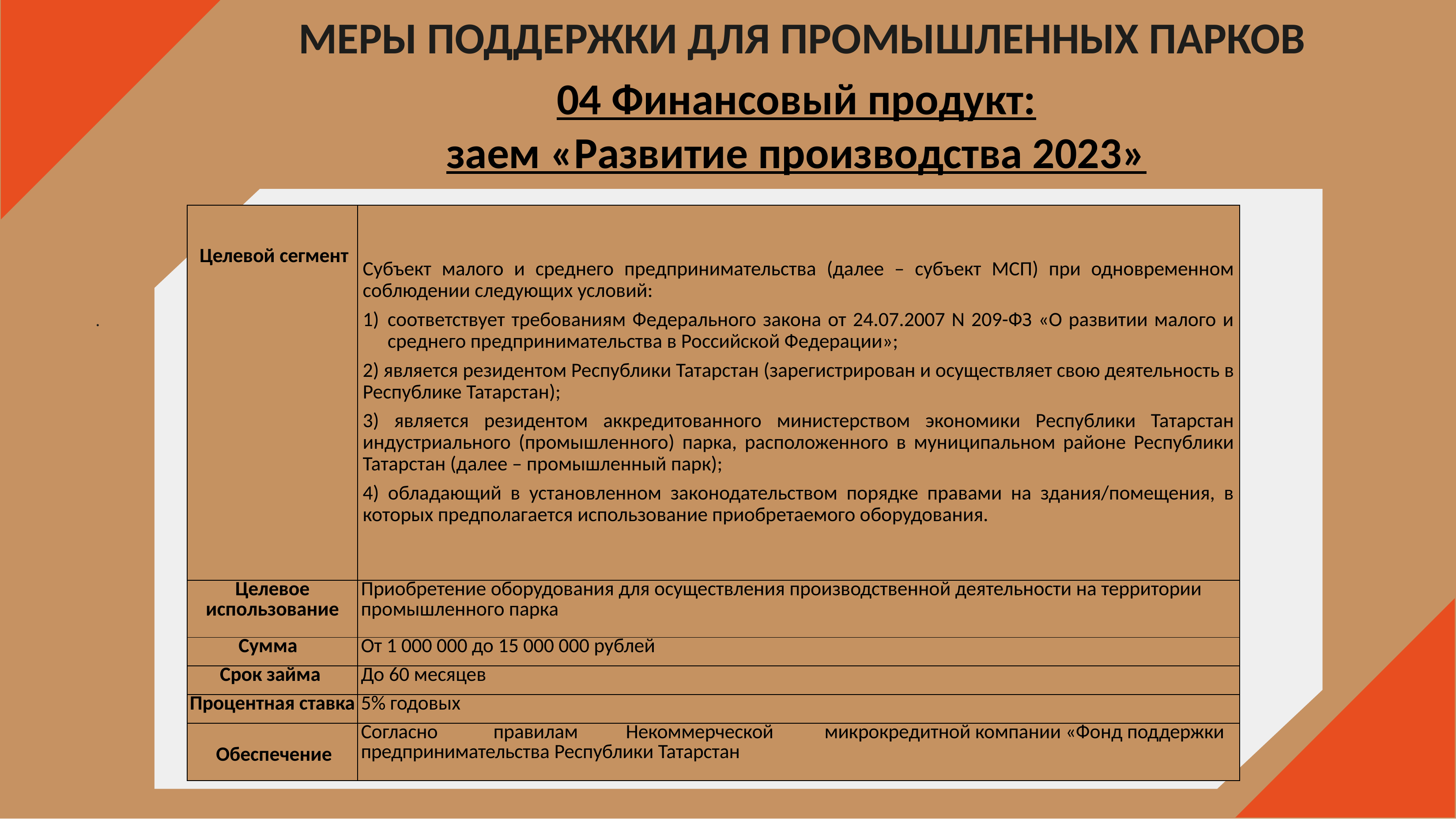

МЕРЫ ПОДДЕРЖКИ ДЛЯ ПРОМЫШЛЕННЫХ ПАРКОВ
04 Финансовый продукт:
заем «Развитие производства 2023»

| Целевой сегмент | Субъект малого и среднего предпринимательства (далее – субъект МСП) при одновременном соблюдении следующих условий: соответствует требованиям Федерального закона от 24.07.2007 N 209-ФЗ «О развитии малого и среднего предпринимательства в Российской Федерации»; 2) является резидентом Республики Татарстан (зарегистрирован и осуществляет свою деятельность в Республике Татарстан); 3) является резидентом аккредитованного министерством экономики Республики Татарстан индустриального (промышленного) парка, расположенного в муниципальном районе Республики Татарстан (далее – промышленный парк); 4) обладающий в установленном законодательством порядке правами на здания/помещения, в которых предполагается использование приобретаемого оборудования. |
| --- | --- |
| Целевое использование | Приобретение оборудования для осуществления производственной деятельности на территории промышленного парка |
| Сумма | От 1 000 000 до 15 000 000 рублей |
| Срок займа | До 60 месяцев |
| Процентная ставка | 5% годовых |
| Обеспечение | Согласно правилам Некоммерческой микрокредитной компании «Фонд поддержки предпринимательства Республики Татарстан |
.